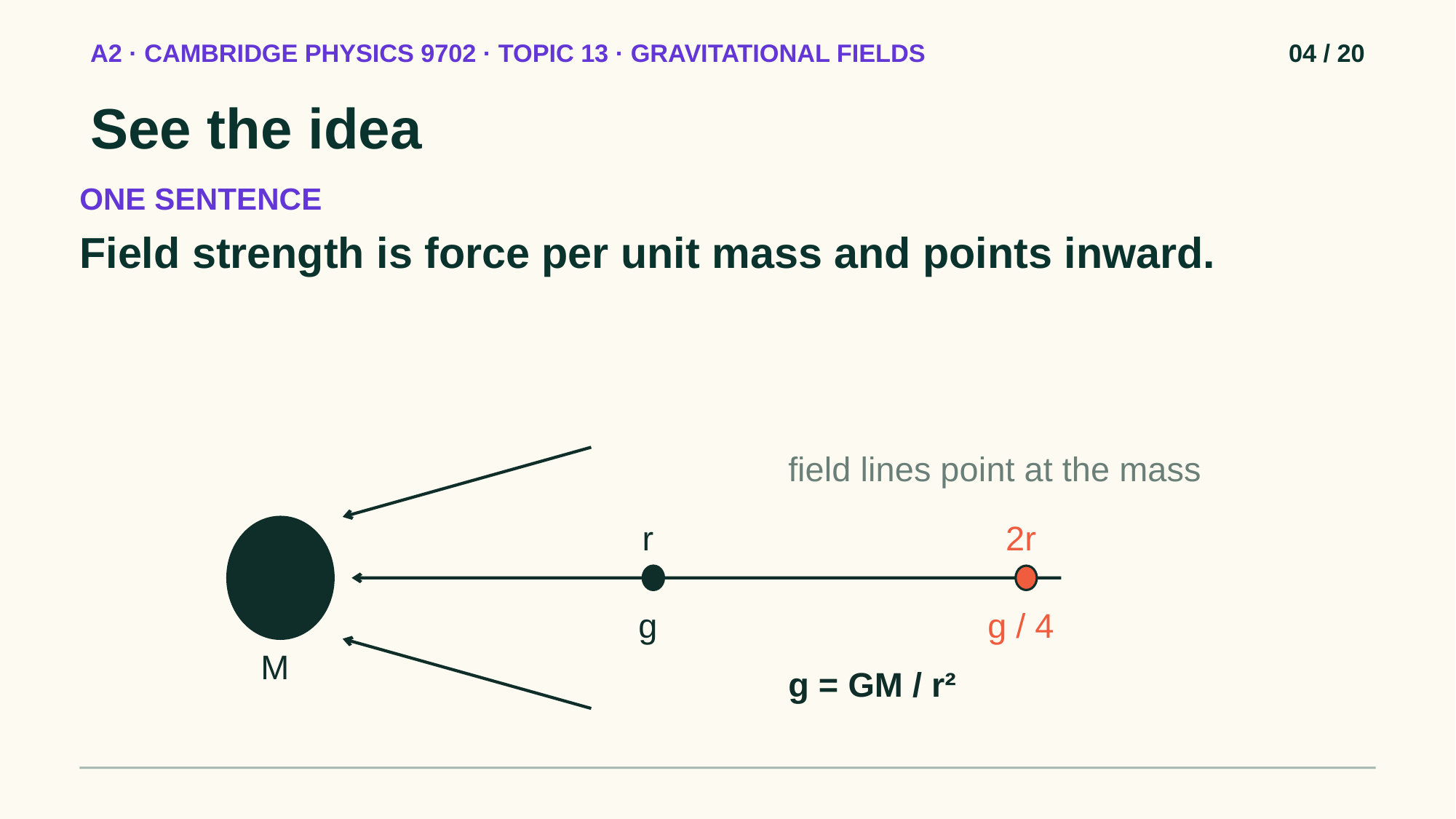

A2 · CAMBRIDGE PHYSICS 9702 · TOPIC 13 · GRAVITATIONAL FIELDS
04 / 20
See the idea
ONE SENTENCE
Field strength is force per unit mass and points inward.

field lines point at the mass

r
2r

g
g / 4

M
g = GM / r²